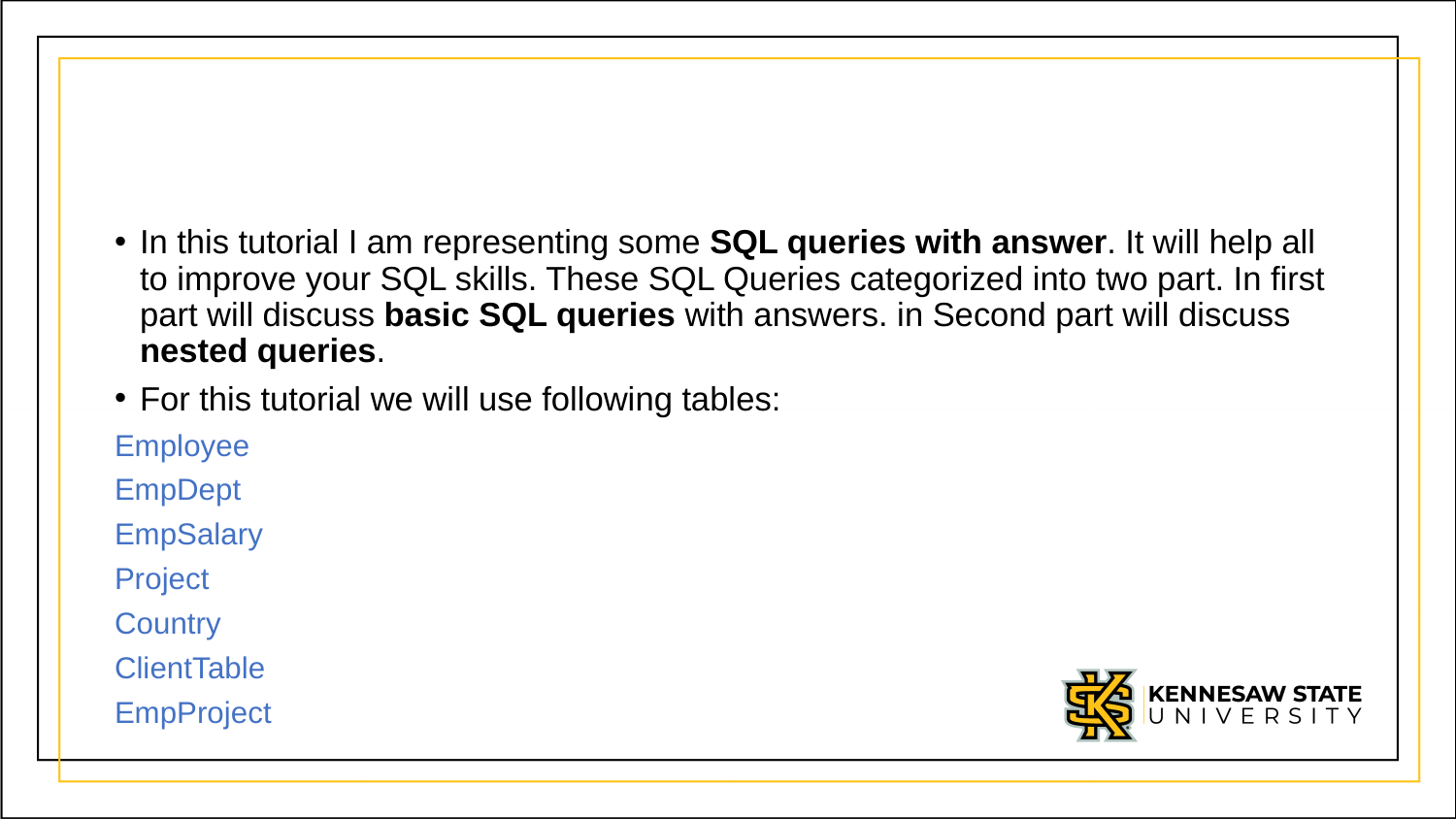

#
In this tutorial I am representing some SQL queries with answer. It will help all to improve your SQL skills. These SQL Queries categorized into two part. In first part will discuss basic SQL queries with answers. in Second part will discuss nested queries.
For this tutorial we will use following tables:
Employee
EmpDept
EmpSalary
Project
Country
ClientTable
EmpProject